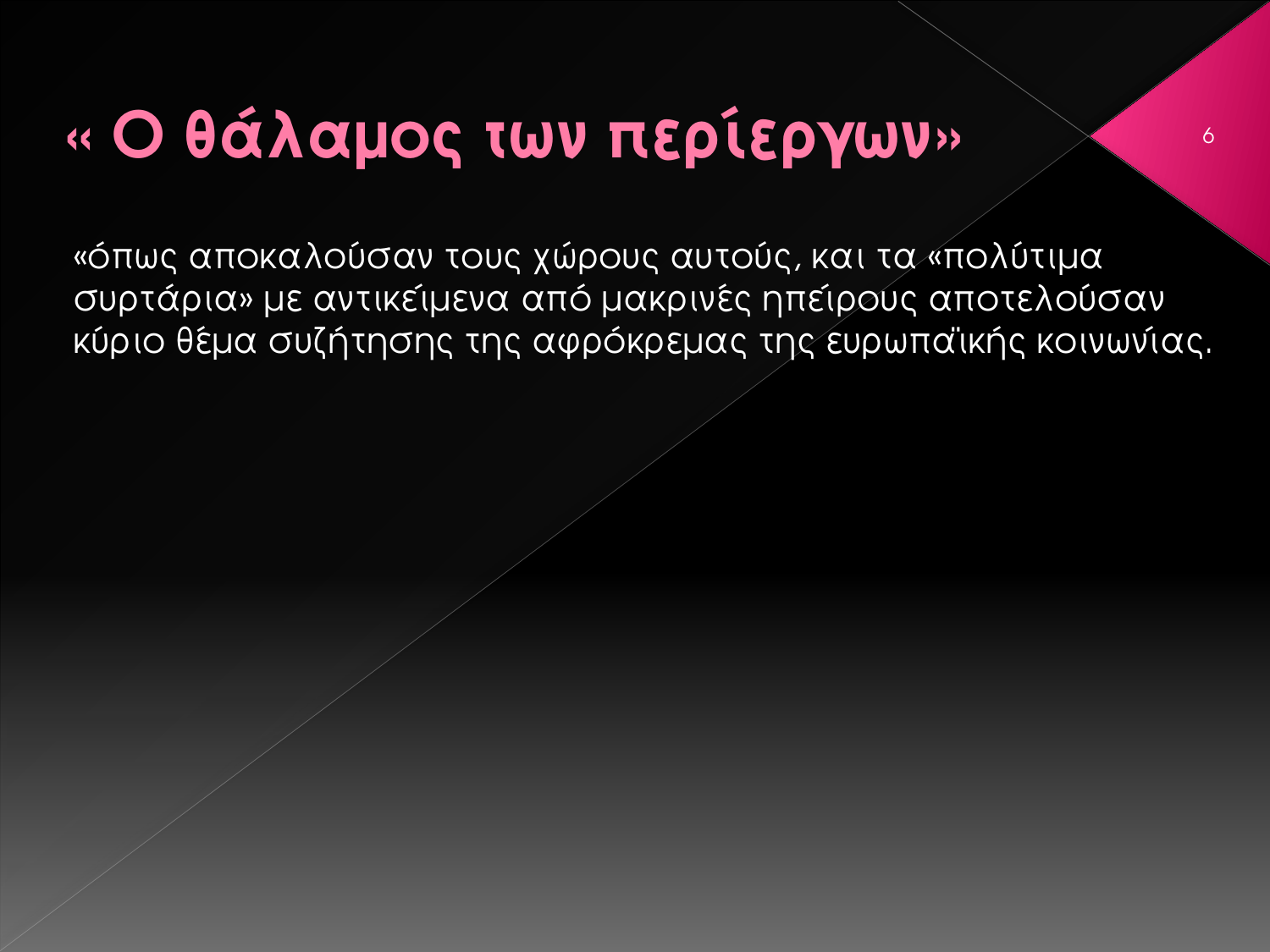

# « Ο θάλαμος των περίεργων»
6
«όπως αποκαλούσαν τους χώρους αυτούς, και τα «πολύτιμα συρτάρια» με αντικείμενα από μακρινές ηπείρους αποτελούσαν κύριο θέμα συζήτησης της αφρόκρεμας της ευρωπαϊκής κοινωνίας.